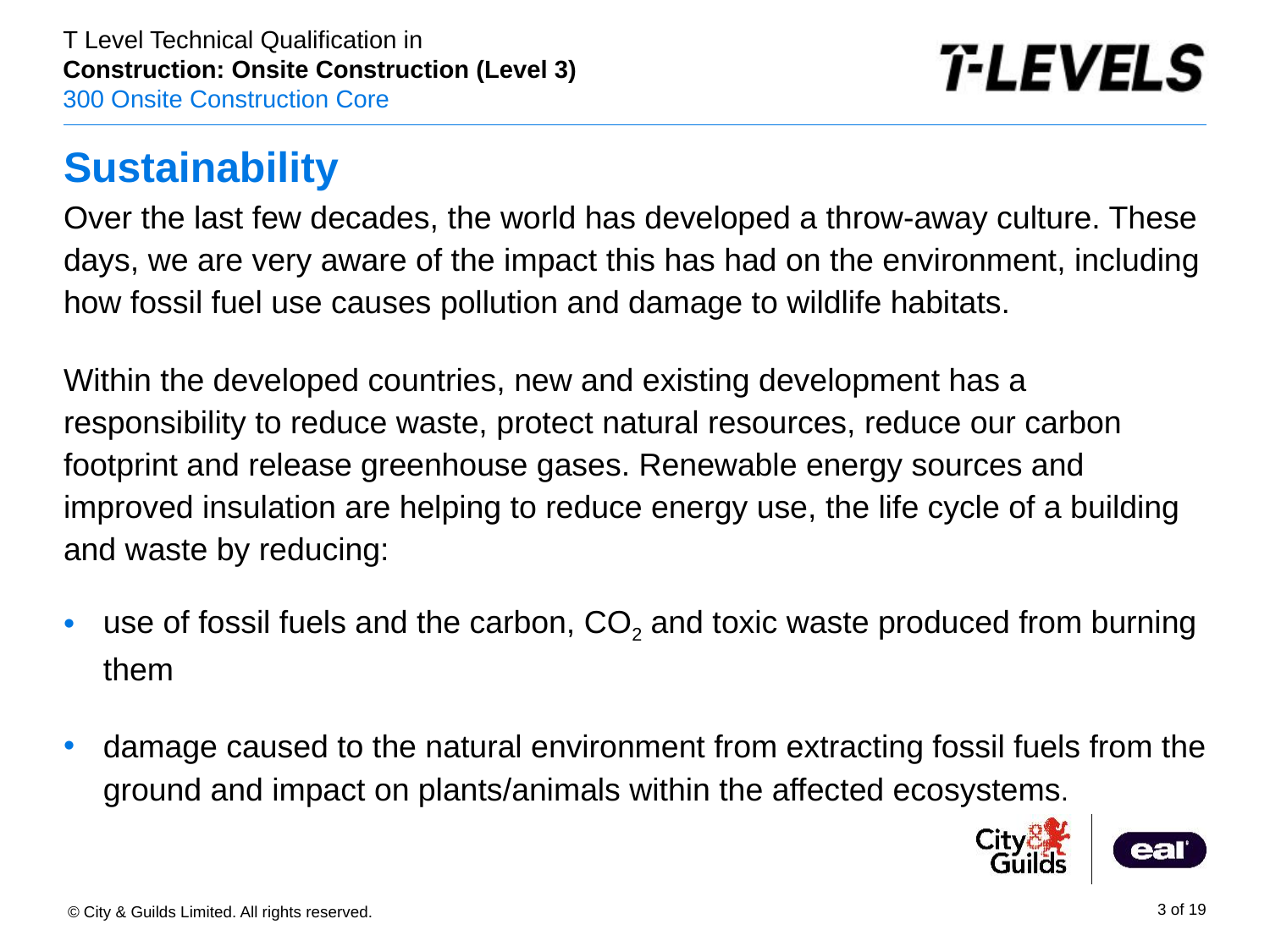

# Sustainability
Over the last few decades, the world has developed a throw-away culture. These days, we are very aware of the impact this has had on the environment, including how fossil fuel use causes pollution and damage to wildlife habitats.
Within the developed countries, new and existing development has a responsibility to reduce waste, protect natural resources, reduce our carbon footprint and release greenhouse gases. Renewable energy sources and improved insulation are helping to reduce energy use, the life cycle of a building and waste by reducing:
use of fossil fuels and the carbon, CO2 and toxic waste produced from burning them
damage caused to the natural environment from extracting fossil fuels from the ground and impact on plants/animals within the affected ecosystems.